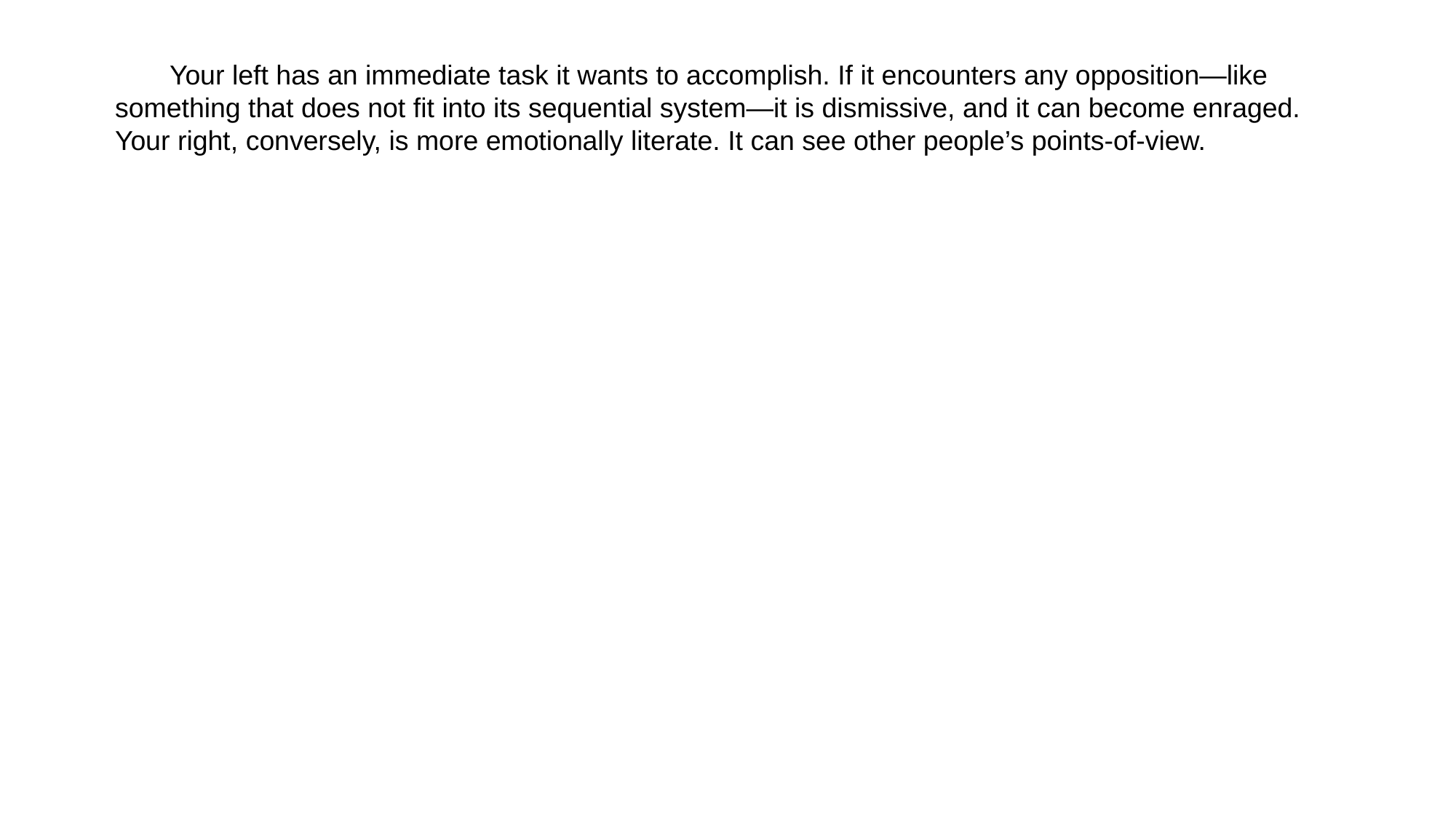

Your left has an immediate task it wants to accomplish. If it encounters any opposition—like something that does not fit into its sequential system—it is dismissive, and it can become enraged. Your right, conversely, is more emotionally literate. It can see other people’s points-of-view.